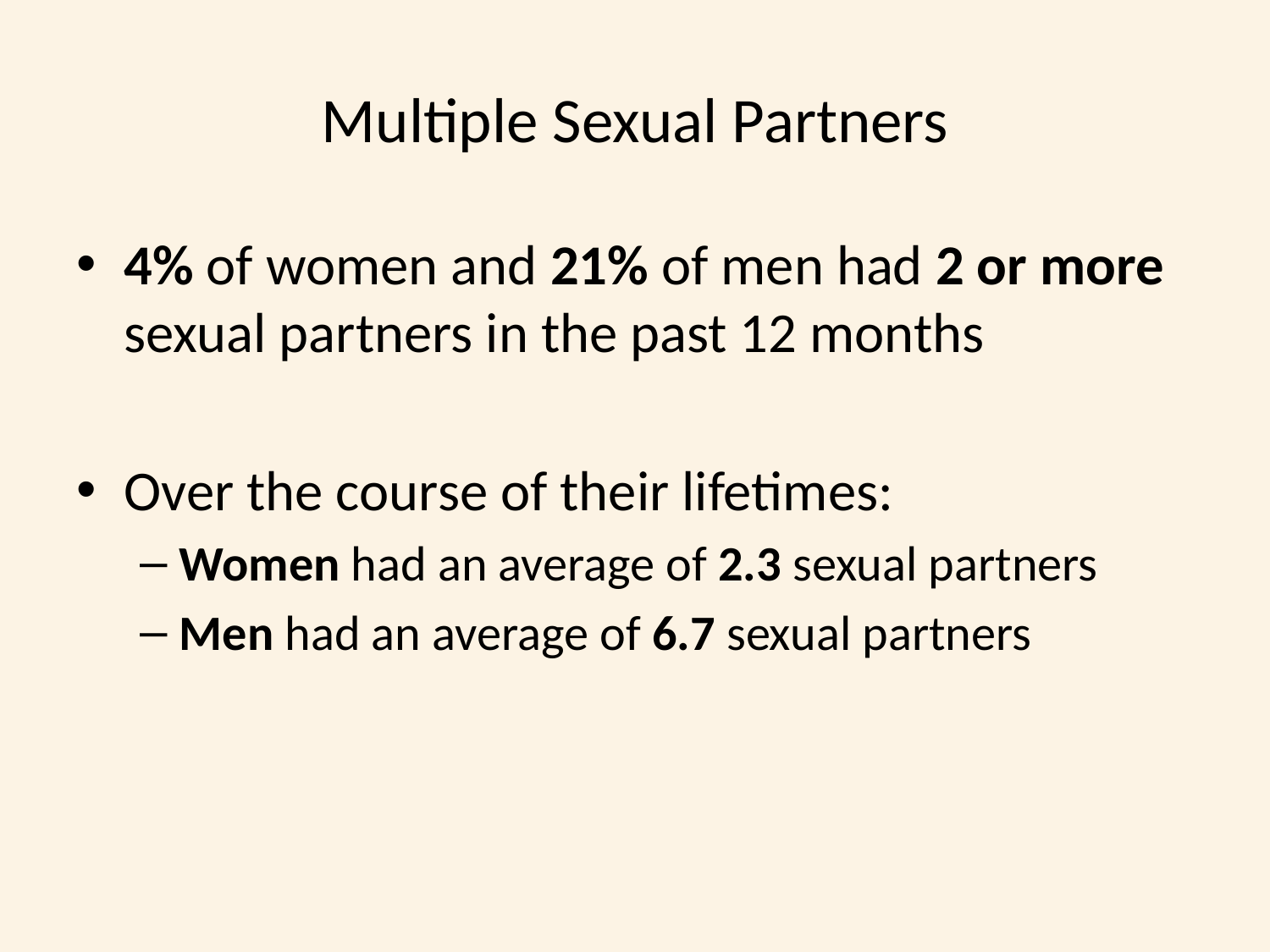

# Multiple Sexual Partners
4% of women and 21% of men had 2 or more sexual partners in the past 12 months

Over the course of their lifetimes:
Women had an average of 2.3 sexual partners
Men had an average of 6.7 sexual partners